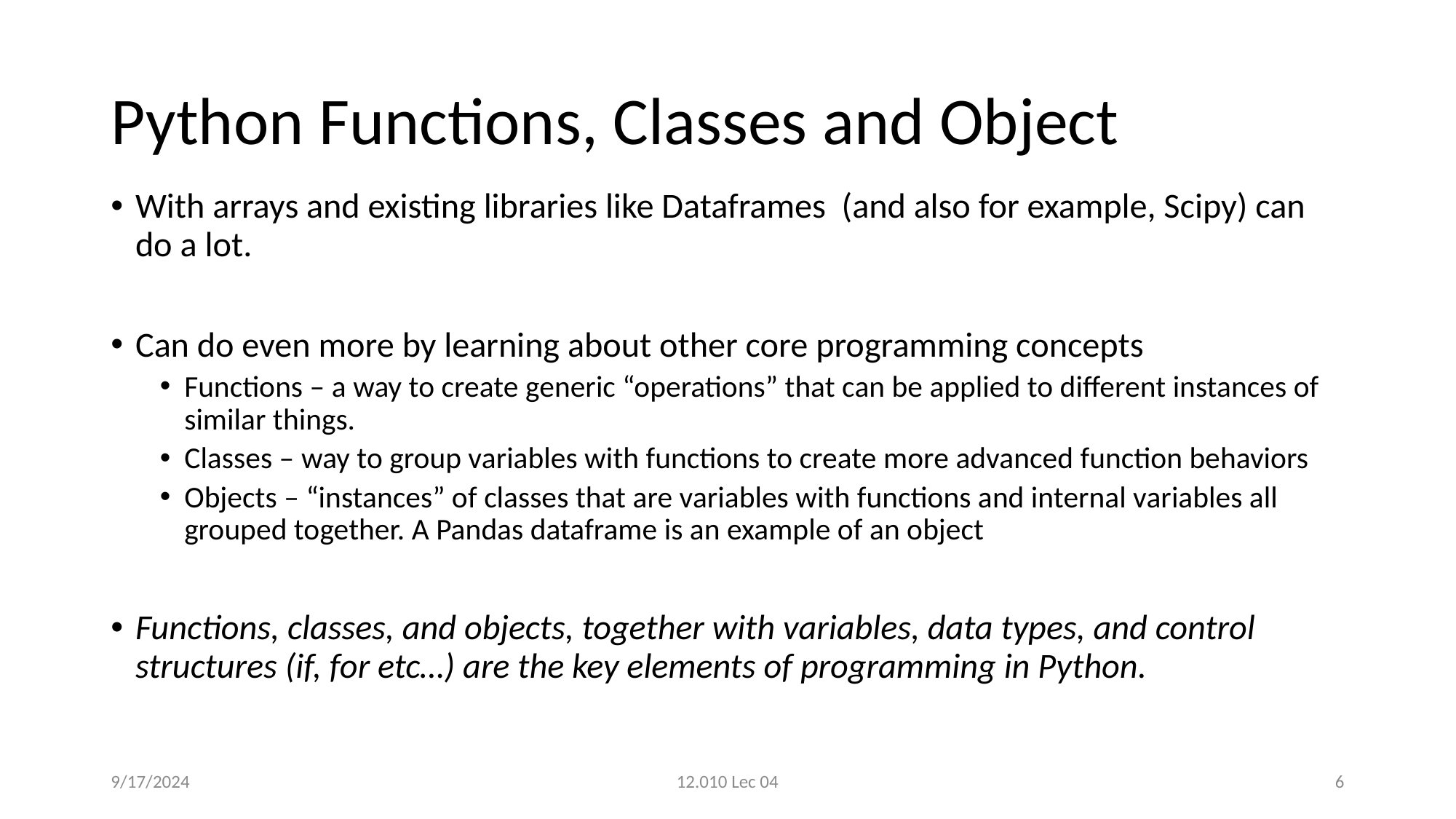

# Python Functions, Classes and Object
With arrays and existing libraries like Dataframes  (and also for example, Scipy) can do a lot.

Can do even more by learning about other core programming concepts
Functions – a way to create generic “operations” that can be applied to different instances of similar things.
Classes – way to group variables with functions to create more advanced function behaviors
Objects – “instances” of classes that are variables with functions and internal variables all grouped together. A Pandas dataframe is an example of an object

Functions, classes, and objects, together with variables, data types, and control structures (if, for etc…) are the key elements of programming in Python.

9/17/2024
12.010 Lec 04
6